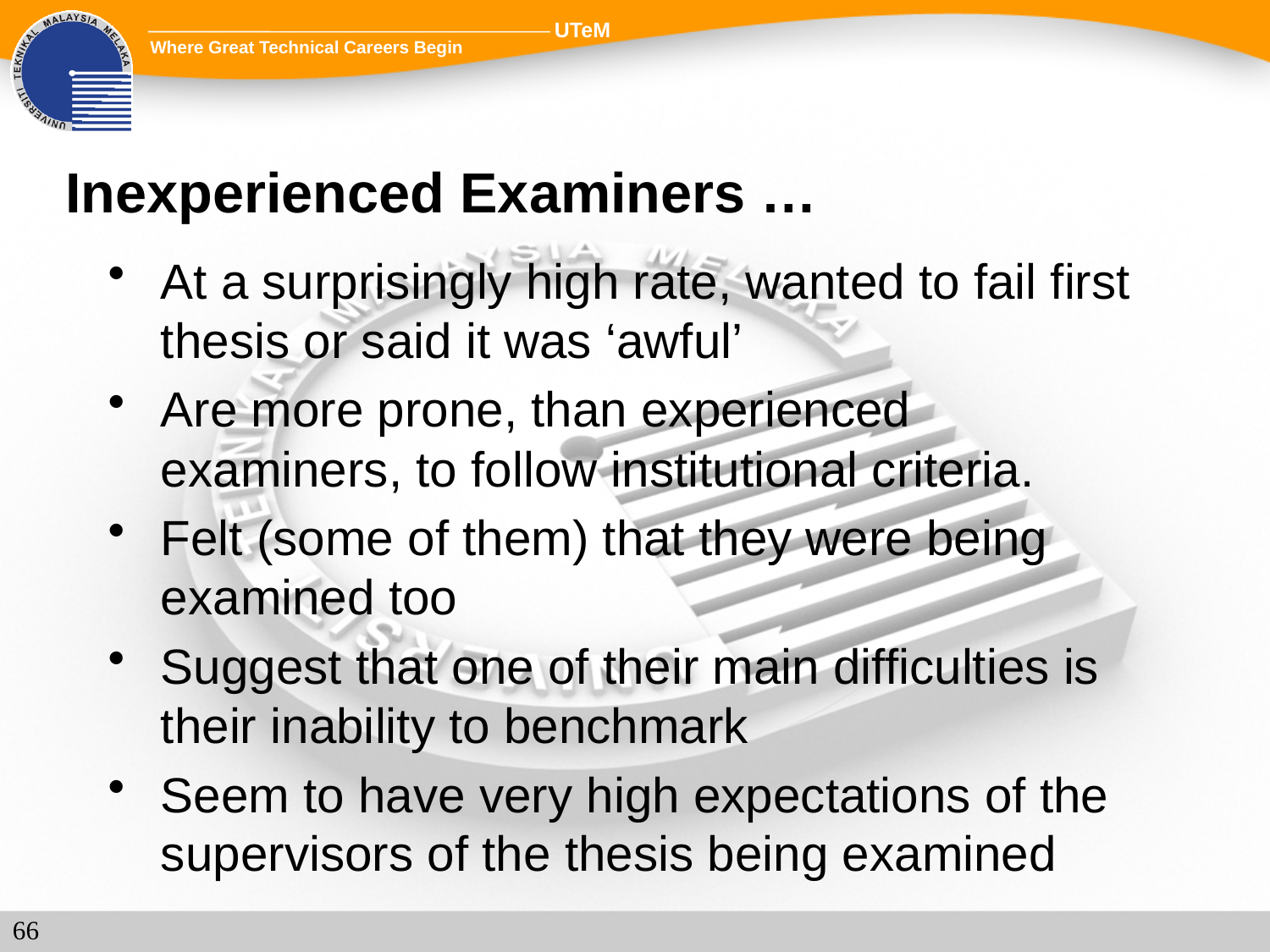

# Inexperienced Examiners …
At a surprisingly high rate, wanted to fail first thesis or said it was ‘awful’
Are more prone, than experienced examiners, to follow institutional criteria.
Felt (some of them) that they were being examined too
Suggest that one of their main difficulties is their inability to benchmark
Seem to have very high expectations of the supervisors of the thesis being examined